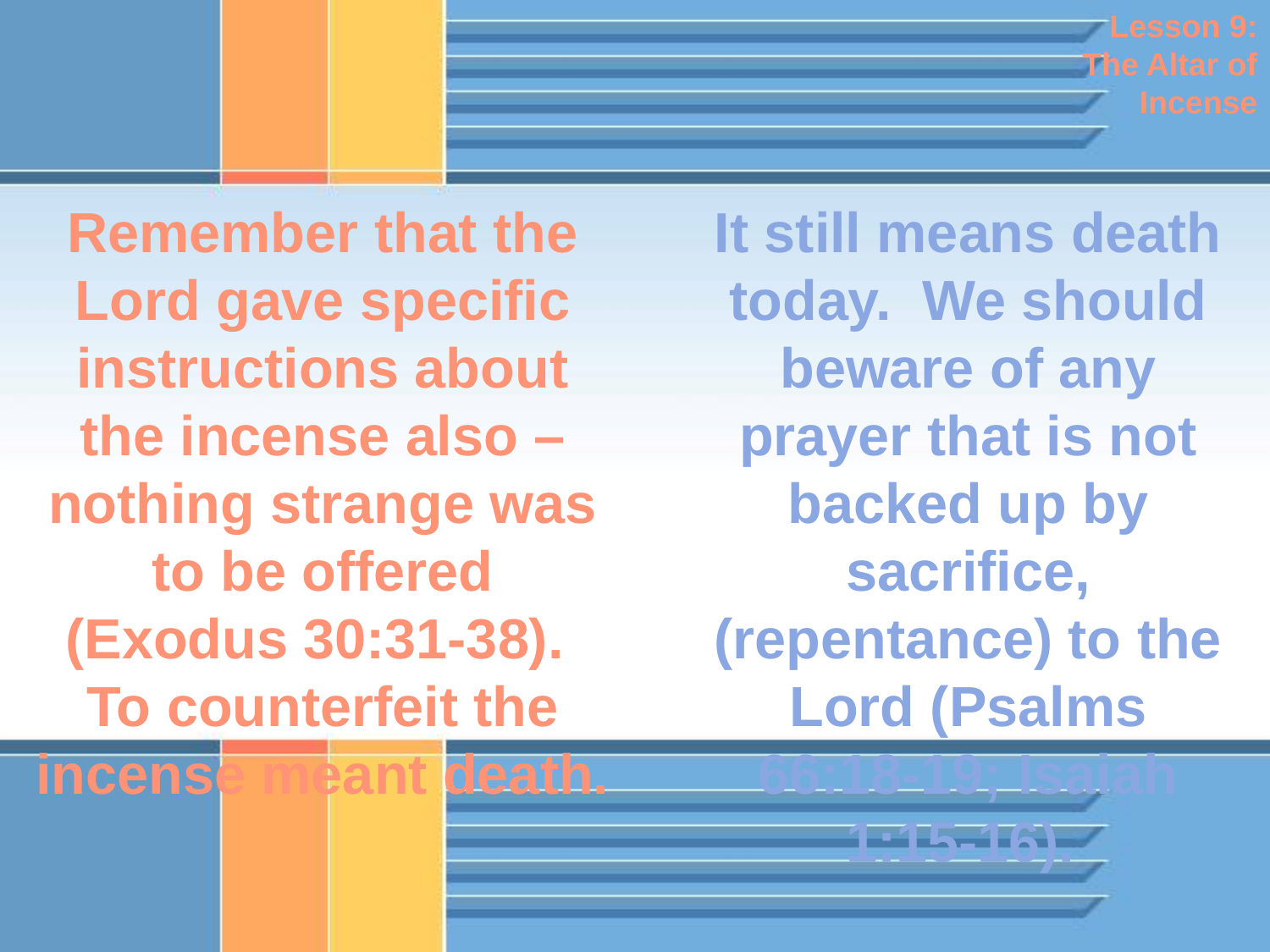

Lesson 9: The Altar of Incense
Remember that the Lord gave specific instructions about the incense also – nothing strange was to be offered (Exodus 30:31-38).  To counterfeit the incense meant death.
It still means death today.  We should beware of any prayer that is not backed up by sacrifice, (repentance) to the Lord (Psalms 66:18-19; Isaiah 1:15-16).